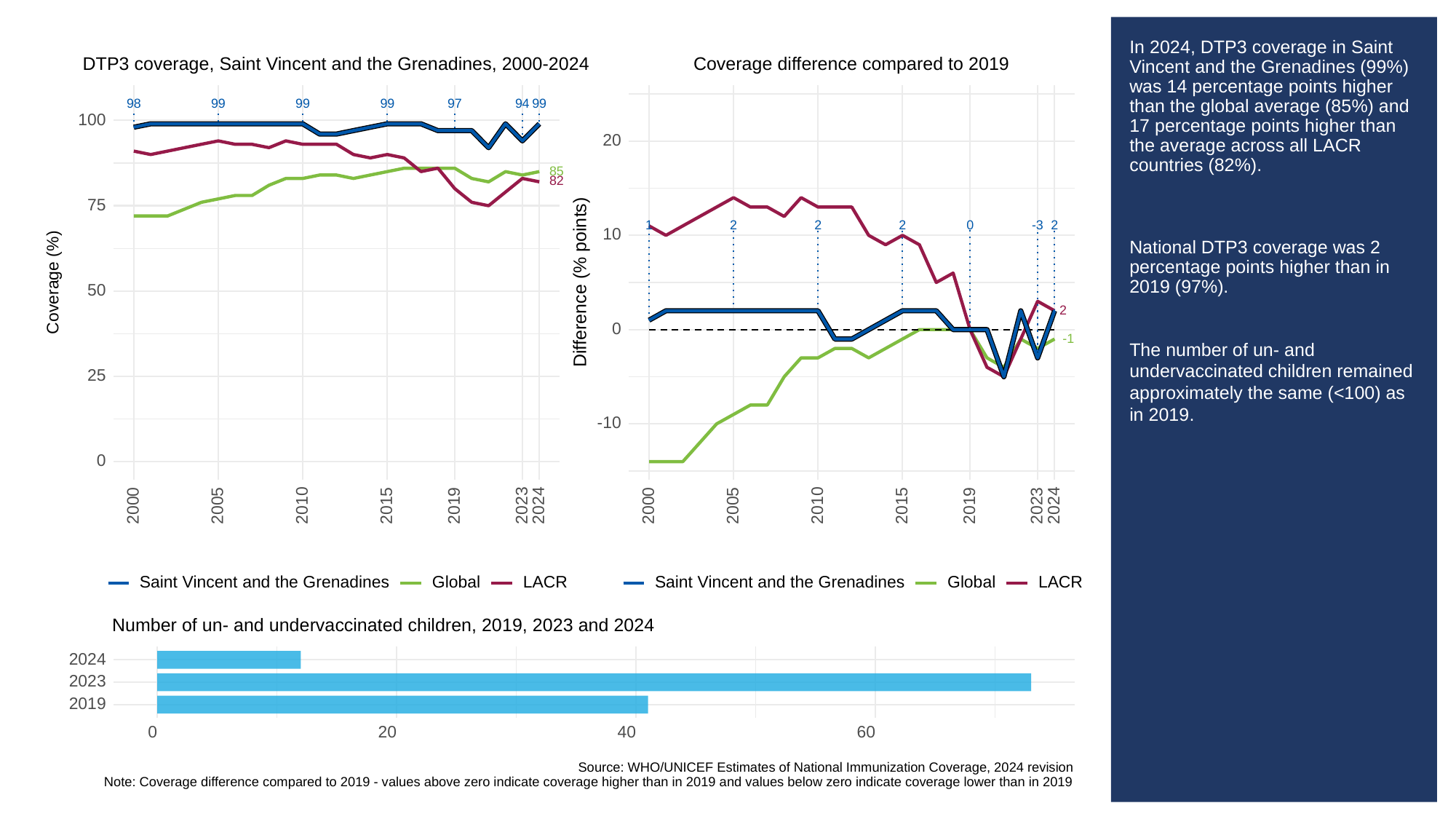

# In 2024, DTP3 coverage in Saint Vincent and the Grenadines (99%) was 14 percentage points higher than the global average (85%) and 17 percentage points higher than the average across all LACR countries (82%).

National DTP3 coverage was 2 percentage points higher than in 2019 (97%).

The number of un- and undervaccinated children remained approximately the same (<100) as in 2019.

DTP3 coverage, Saint Vincent and the Grenadines, 2000-2024
Coverage difference compared to 2019

98
99
99
99
97
94
99

100

20

85

82

75

-3
0
1
2
2
2
2
10

Difference (% points)
Coverage (%)

50

2

0

-1
25

-10

0

2023
2023
2000
2005
2010
2015
2019
2024
2000
2005
2010
2015
2019
2024
Saint Vincent and the Grenadines
Global
LACR
Saint Vincent and the Grenadines
Global
LACR

Number of un- and undervaccinated children, 2019, 2023 and 2024

2024

2023

2019

0
20
40
60
Source: WHO/UNICEF Estimates of National Immunization Coverage, 2024 revision
Note: Coverage difference compared to 2019 - values above zero indicate coverage higher than in 2019 and values below zero indicate coverage lower than in 2019